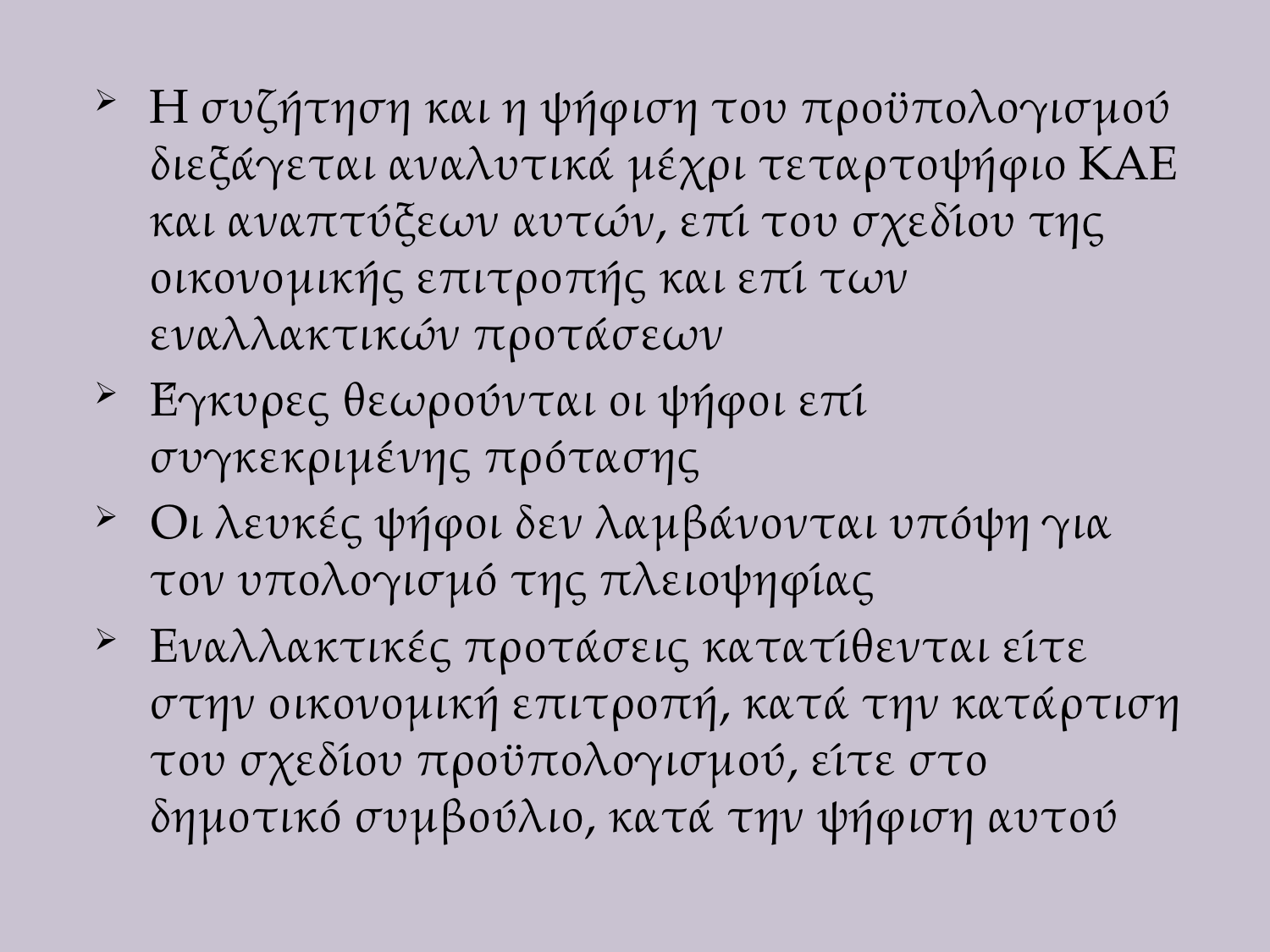

Η συζήτηση και η ψήφιση του προϋπολογισμού διεξάγεται αναλυτικά μέχρι τεταρτοψήφιο ΚΑΕ και αναπτύξεων αυτών, επί του σχεδίου της οικονομικής επιτροπής και επί των εναλλακτικών προτάσεων
Έγκυρες θεωρούνται οι ψήφοι επί συγκεκριμένης πρότασης
Οι λευκές ψήφοι δεν λαμβάνονται υπόψη για τον υπολογισμό της πλειοψηφίας
Εναλλακτικές προτάσεις κατατίθενται είτε στην οικονομική επιτροπή, κατά την κατάρτιση του σχεδίου προϋπολογισμού, είτε στο δημοτικό συμβούλιο, κατά την ψήφιση αυτού